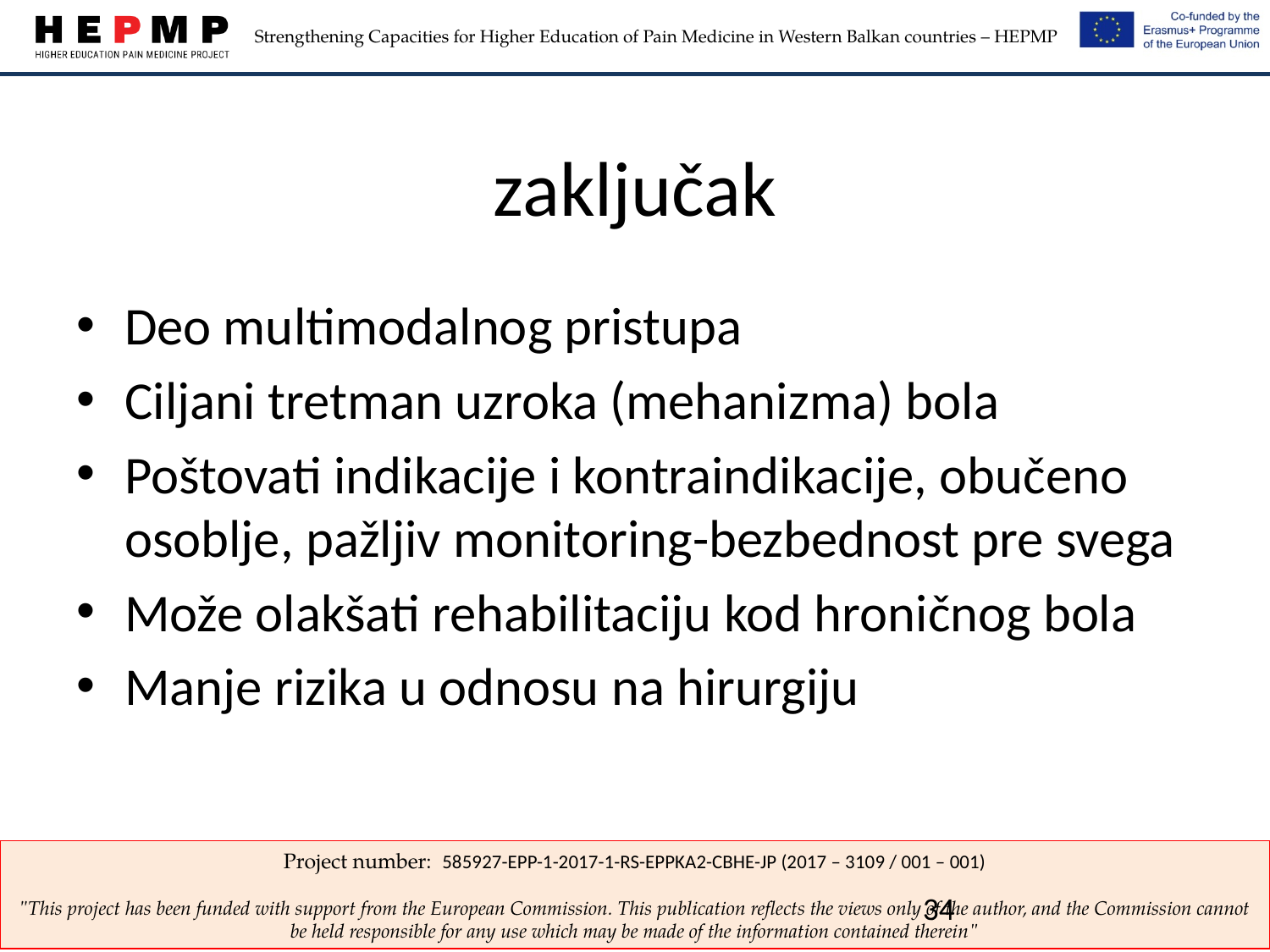

# zaključak
Deo multimodalnog pristupa
Ciljani tretman uzroka (mehanizma) bola
Poštovati indikacije i kontraindikacije, obučeno osoblje, pažljiv monitoring-bezbednost pre svega
Može olakšati rehabilitaciju kod hroničnog bola
Manje rizika u odnosu na hirurgiju
34